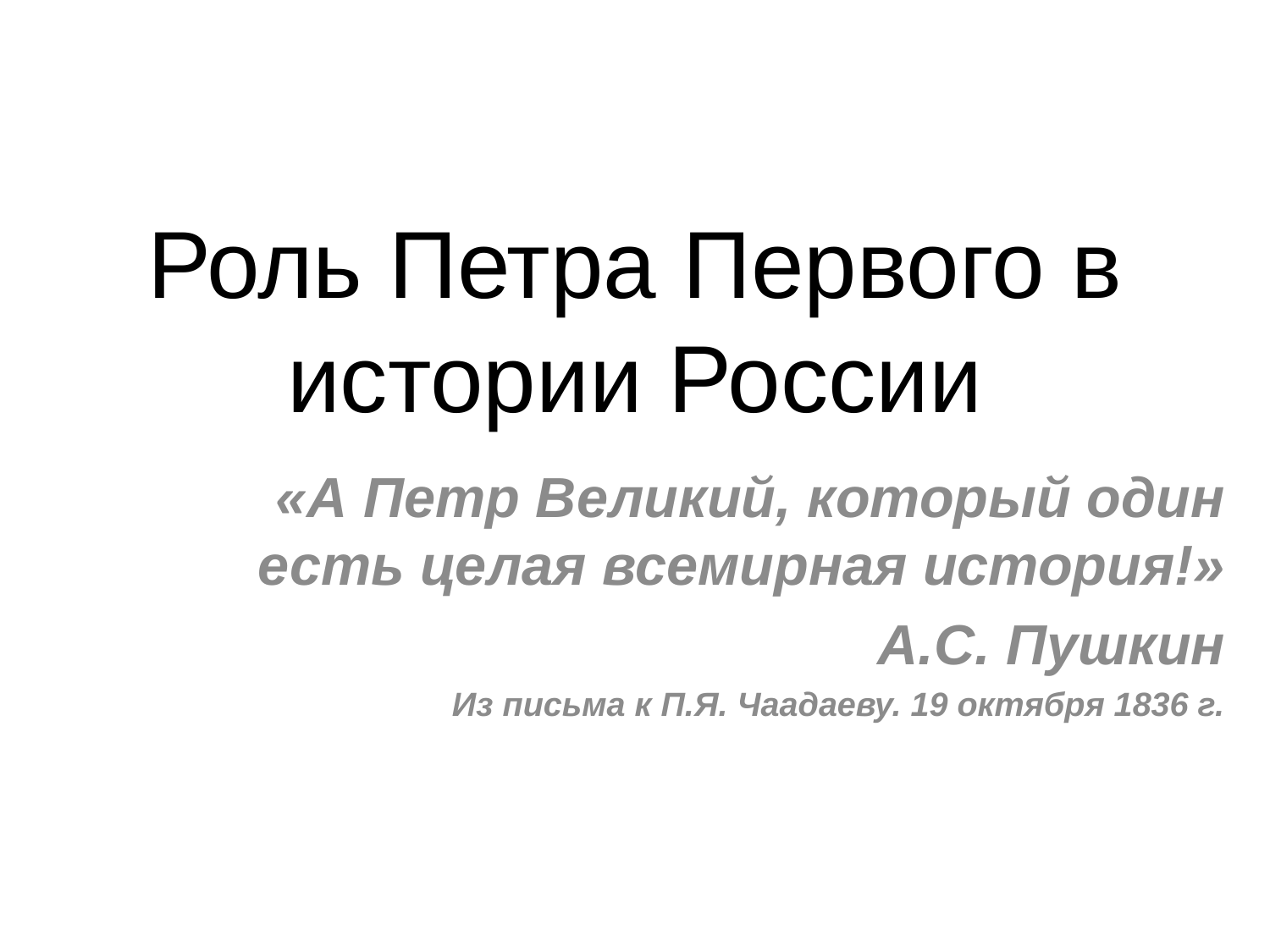

# Роль Петра Первого в истории России
«А Петр Великий, который один есть целая всемирная история!»
А.С. Пушкин
Из письма к П.Я. Чаадаеву. 19 октября 1836 г.